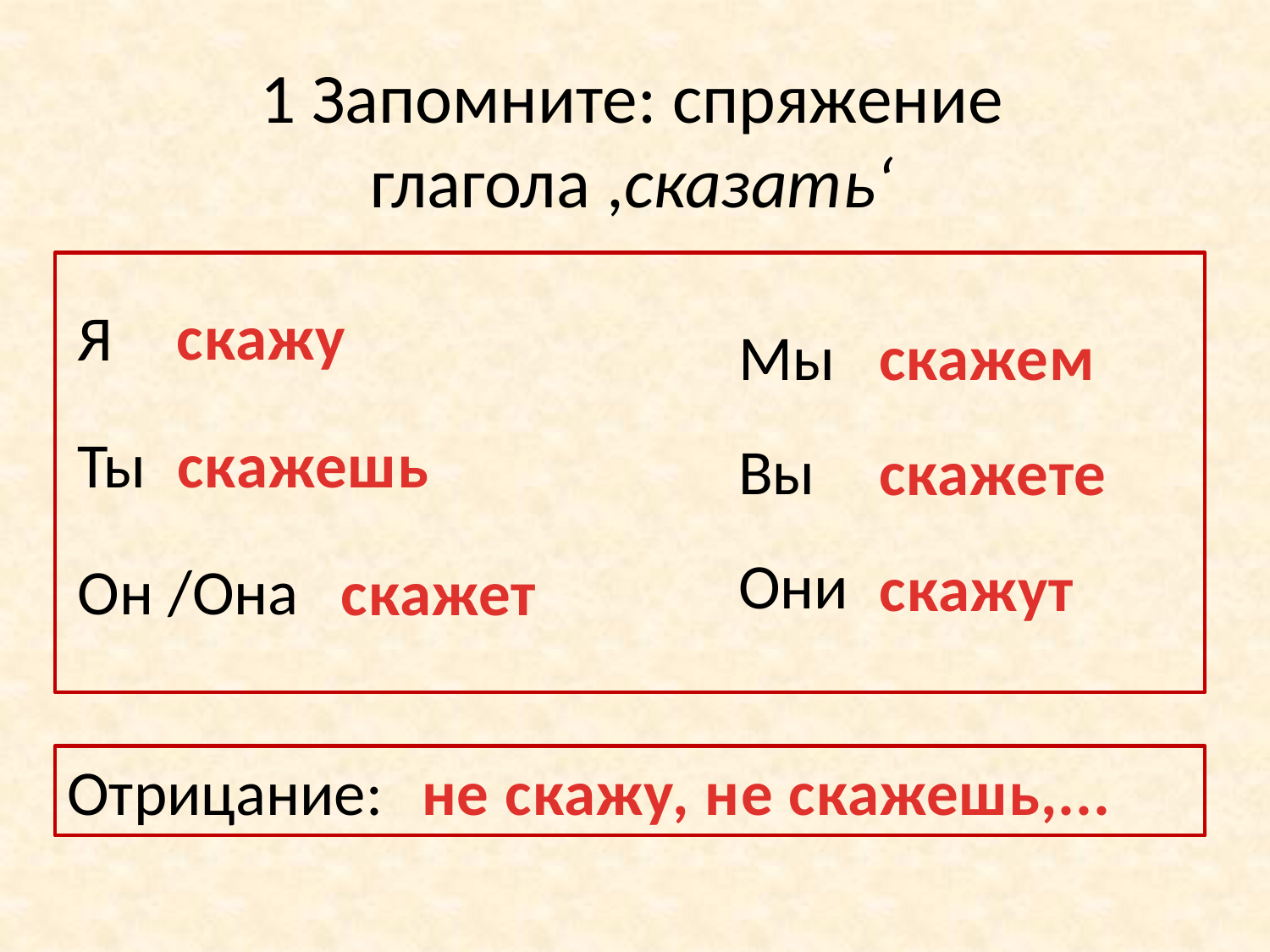

1 Запомните: спряжение глагола ,сказать‘

Я
Ты
Он /Она
скажу
Мы
Вы
Они
скажем
скажешь
скажете
скажут
скажет

не скажу, не скажешь,...
Отрицание: